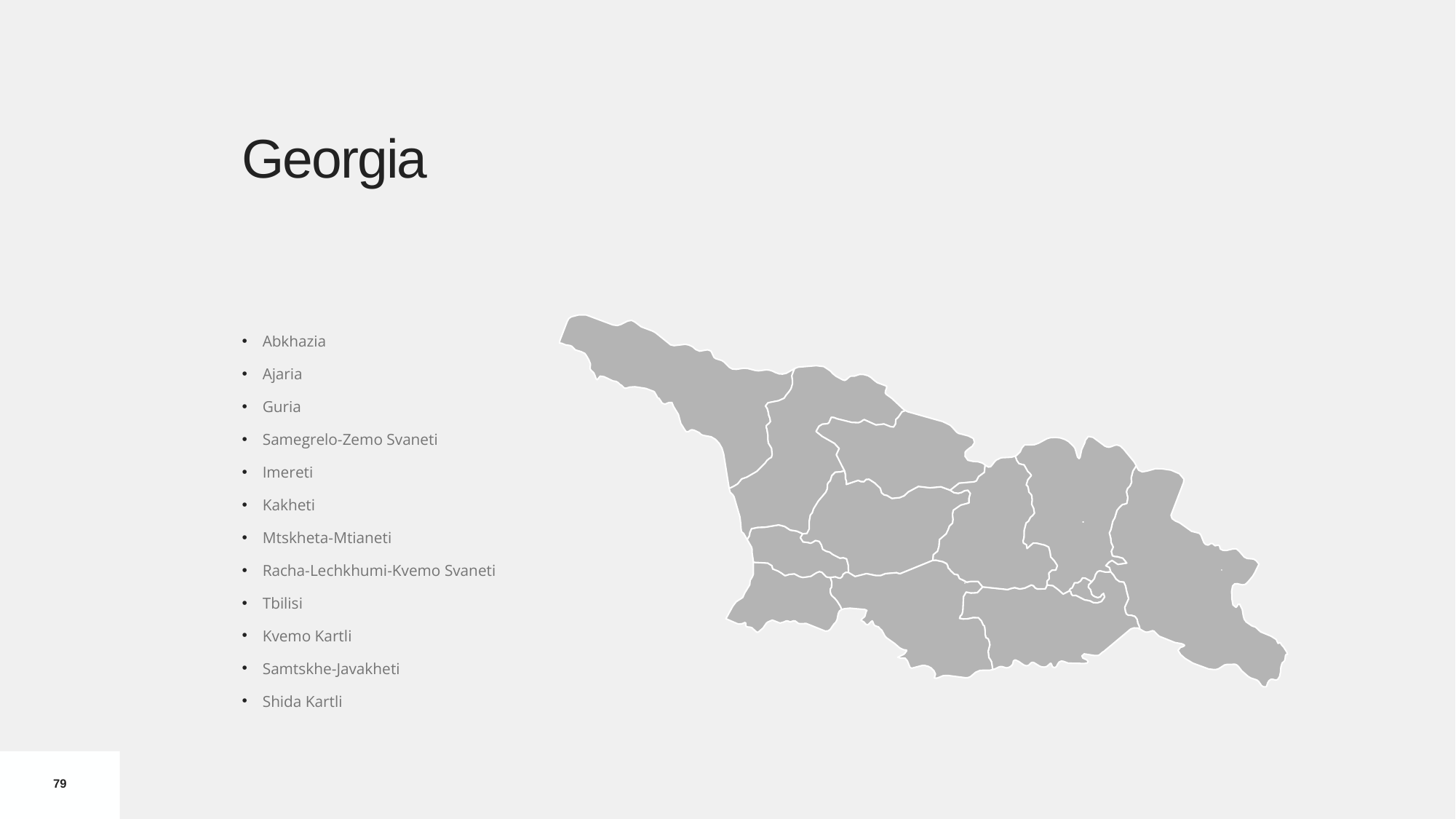

# Georgia

Abkhazia
Ajaria
Guria
Samegrelo-Zemo Svaneti
Imereti
Kakheti
Mtskheta-Mtianeti
Racha-Lechkhumi-Kvemo Svaneti
Tbilisi
Kvemo Kartli
Samtskhe-Javakheti
Shida Kartli